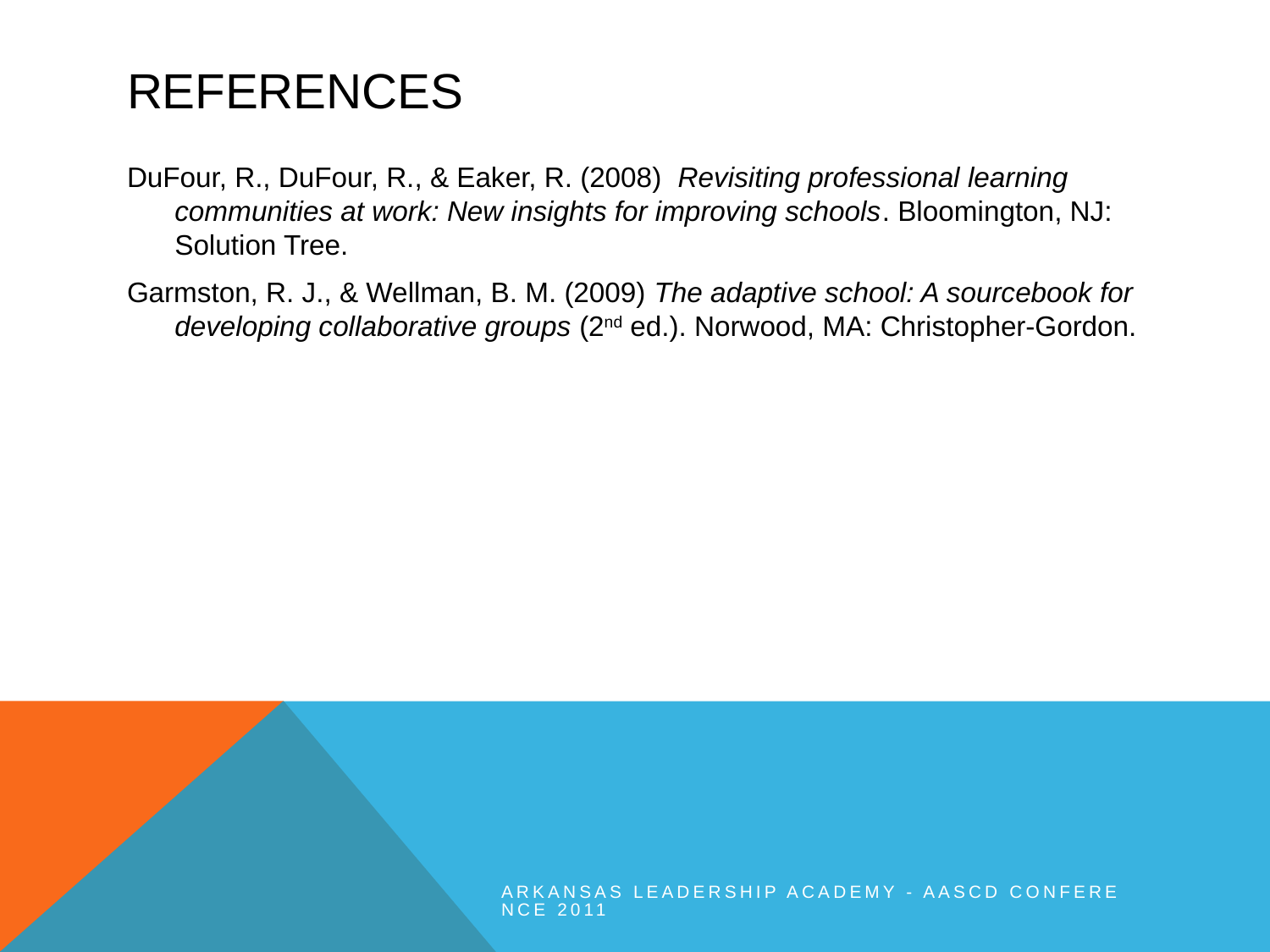

# References
DuFour, R., DuFour, R., & Eaker, R. (2008)  Revisiting professional learning communities at work: New insights for improving schools. Bloomington, NJ: Solution Tree.
Garmston, R. J., & Wellman, B. M. (2009) The adaptive school: A sourcebook for developing collaborative groups (2nd ed.). Norwood, MA: Christopher-Gordon.

Arkansas Leadership Academy - AASCD Conference 2011